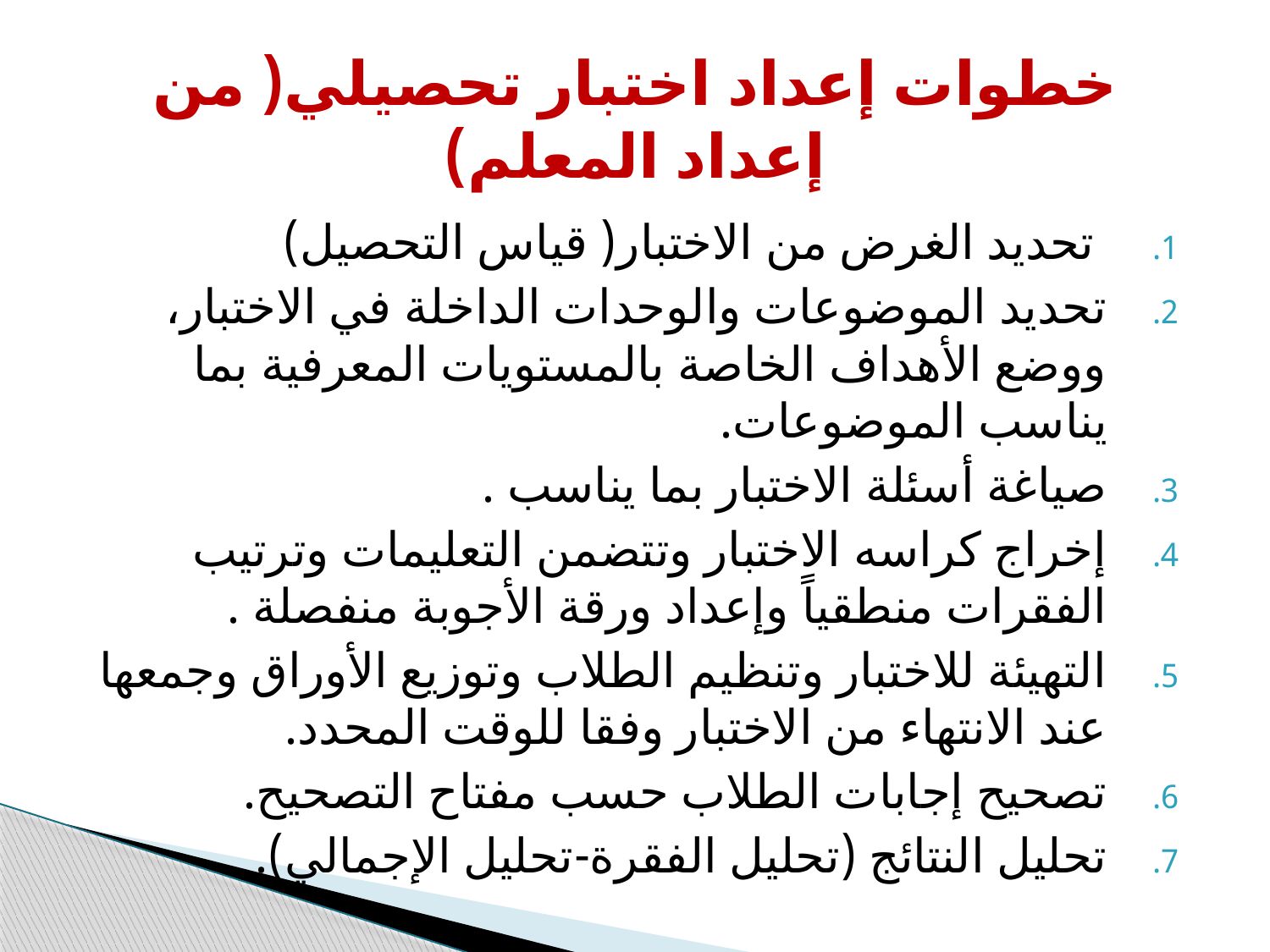

# خطوات إعداد اختبار تحصيلي( من إعداد المعلم)
 تحديد الغرض من الاختبار( قياس التحصيل)
تحديد الموضوعات والوحدات الداخلة في الاختبار، ووضع الأهداف الخاصة بالمستويات المعرفية بما يناسب الموضوعات.
صياغة أسئلة الاختبار بما يناسب .
إخراج كراسه الاختبار وتتضمن التعليمات وترتيب الفقرات منطقياً وإعداد ورقة الأجوبة منفصلة .
التهيئة للاختبار وتنظيم الطلاب وتوزيع الأوراق وجمعها عند الانتهاء من الاختبار وفقا للوقت المحدد.
تصحيح إجابات الطلاب حسب مفتاح التصحيح.
تحليل النتائج (تحليل الفقرة-تحليل الإجمالي).